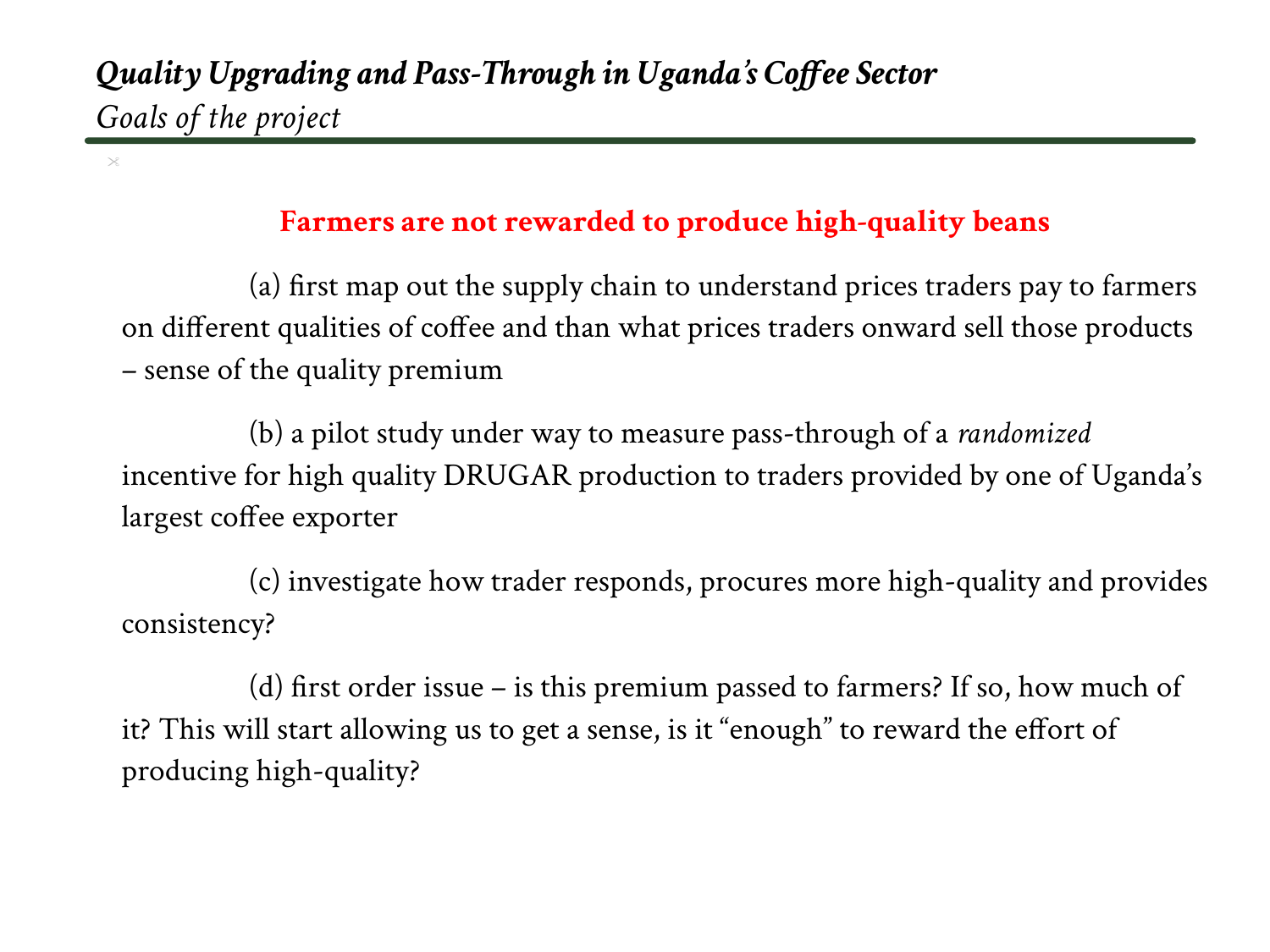

Quality Upgrading and Pass-Through in Uganda’s Coffee Sector
Goals of the project

Farmers are not rewarded to produce high-quality beans
	(a) first map out the supply chain to understand prices traders pay to farmers on different qualities of coffee and than what prices traders onward sell those products – sense of the quality premium
	(b) a pilot study under way to measure pass-through of a randomized incentive for high quality DRUGAR production to traders provided by one of Uganda’s largest coffee exporter
	(c) investigate how trader responds, procures more high-quality and provides consistency?
	(d) first order issue – is this premium passed to farmers? If so, how much of it? This will start allowing us to get a sense, is it “enough” to reward the effort of producing high-quality?